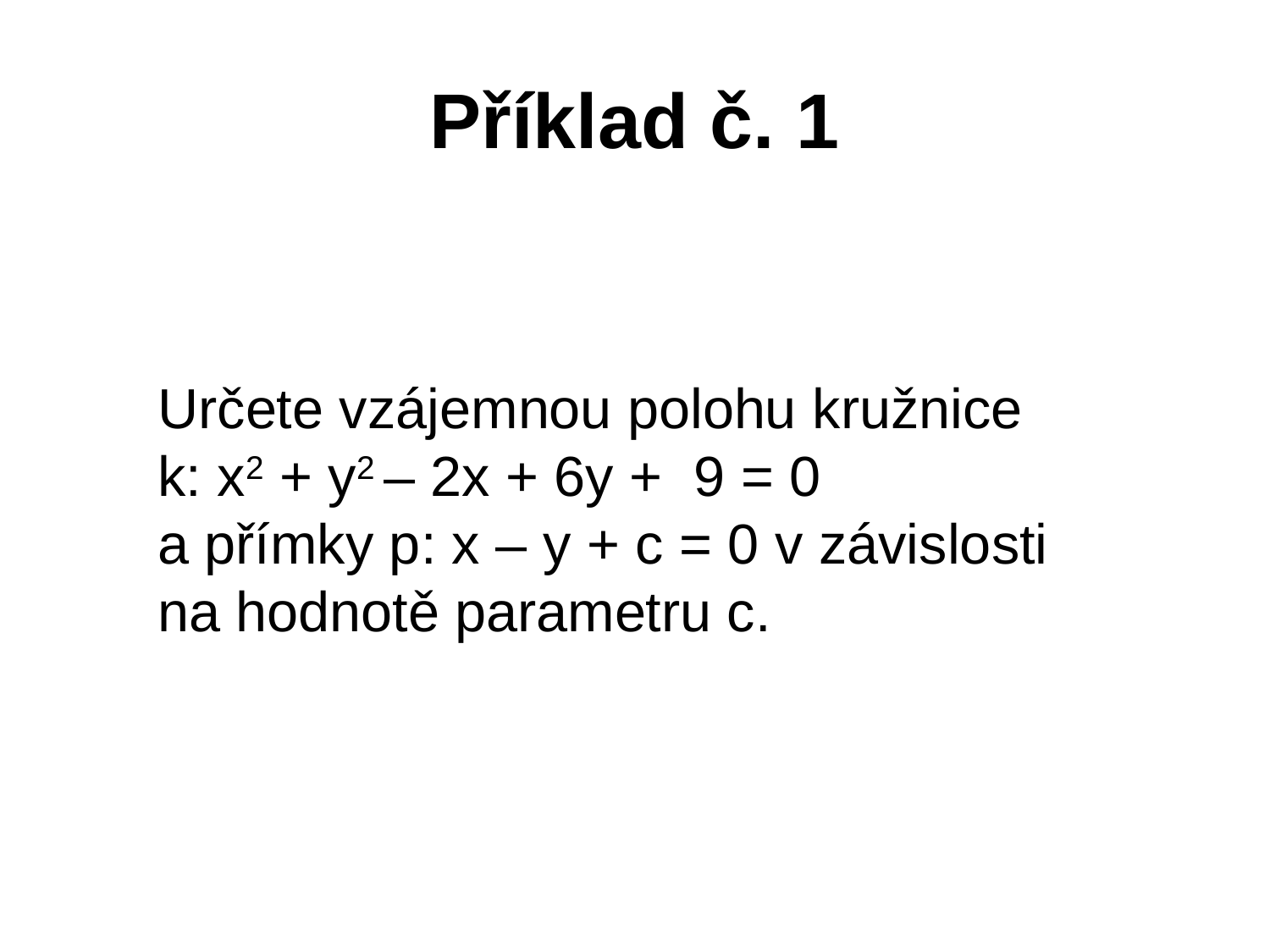

# Příklad č. 1
Určete vzájemnou polohu kružnice
k: x2 + y2 – 2x + 6y +  9 = 0
a přímky p: x – y + c = 0 v závislosti
na hodnotě parametru c.